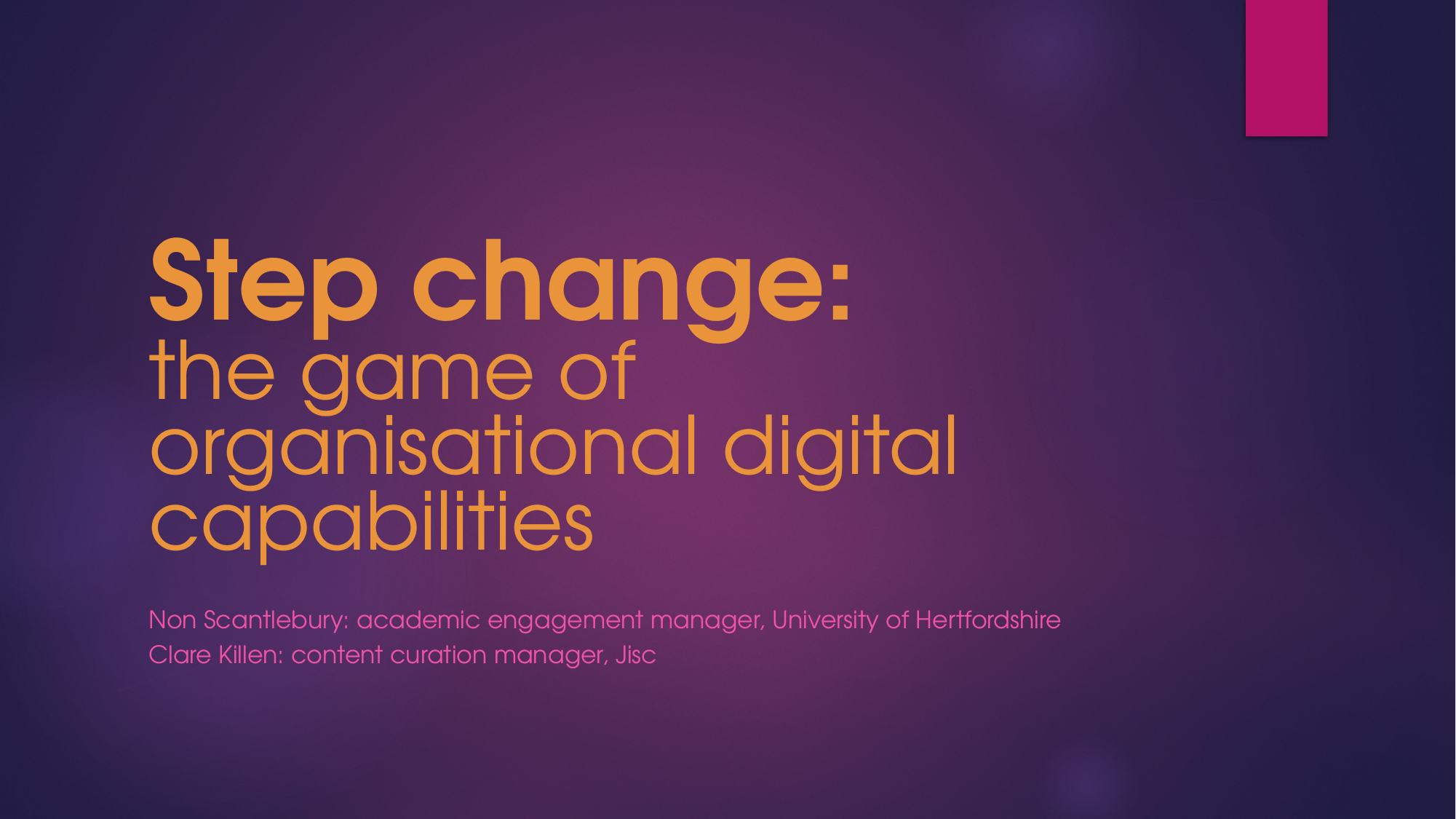

# Step change: the game of organisational digital capabilities

Non Scantlebury: academic engagement manager, University of Hertfordshire
Clare Killen: content curation manager, Jisc